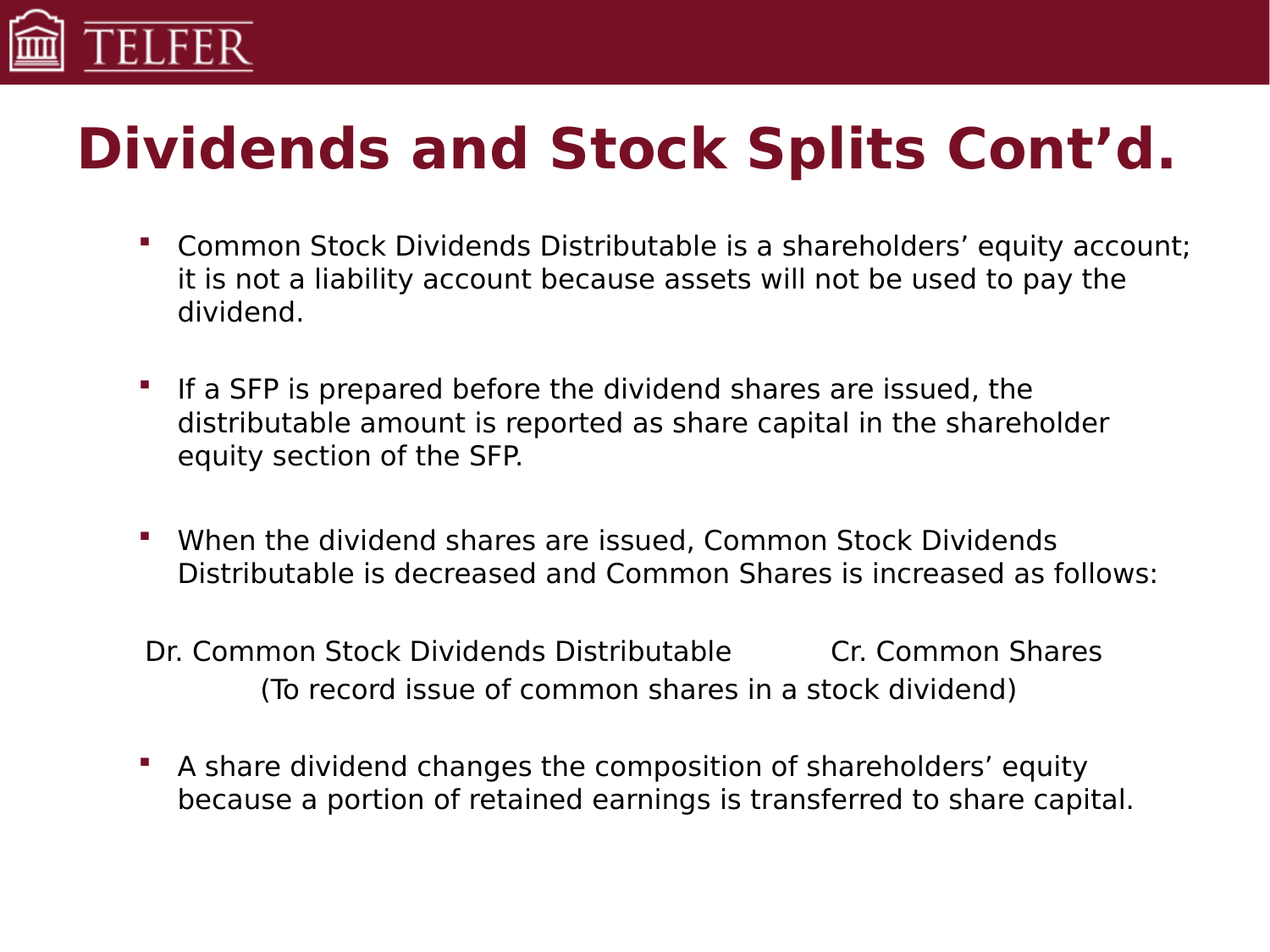

# Dividends and Stock Splits Cont’d.
Common Stock Dividends Distributable is a shareholders’ equity account; it is not a liability account because assets will not be used to pay the dividend.

If a SFP is prepared before the dividend shares are issued, the distributable amount is reported as share capital in the shareholder equity section of the SFP.

When the dividend shares are issued, Common Stock Dividends Distributable is decreased and Common Shares is increased as follows:

	Dr. Common Stock Dividends Distributable					Cr. Common Shares
 (To record issue of common shares in a stock dividend)

A share dividend changes the composition of shareholders’ equity because a portion of retained earnings is transferred to share capital.